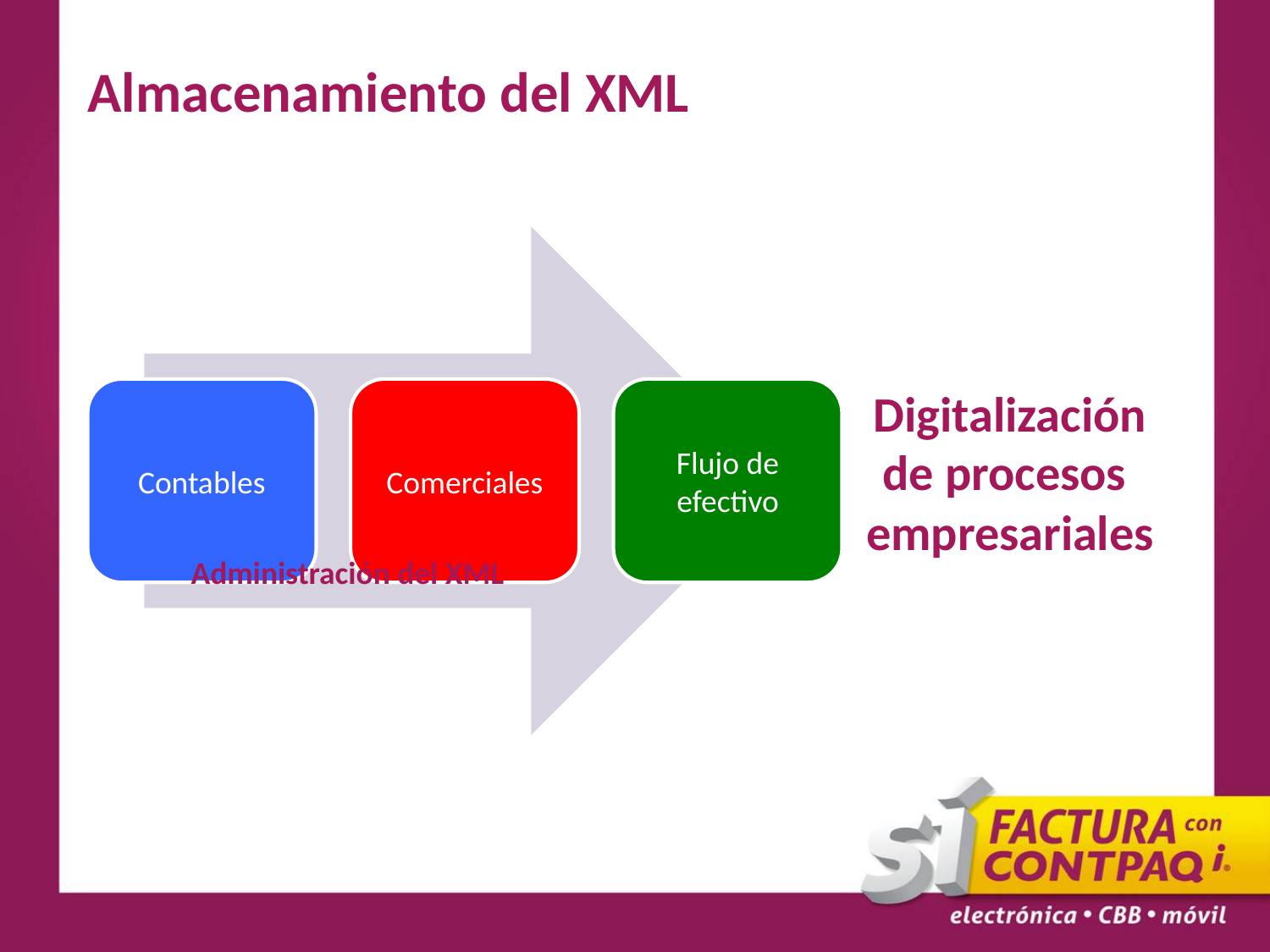

# Almacenamiento del XML
Contables
Comerciales
Flujo de efectivo
Digitalización
de procesos
empresariales
Administración del XML